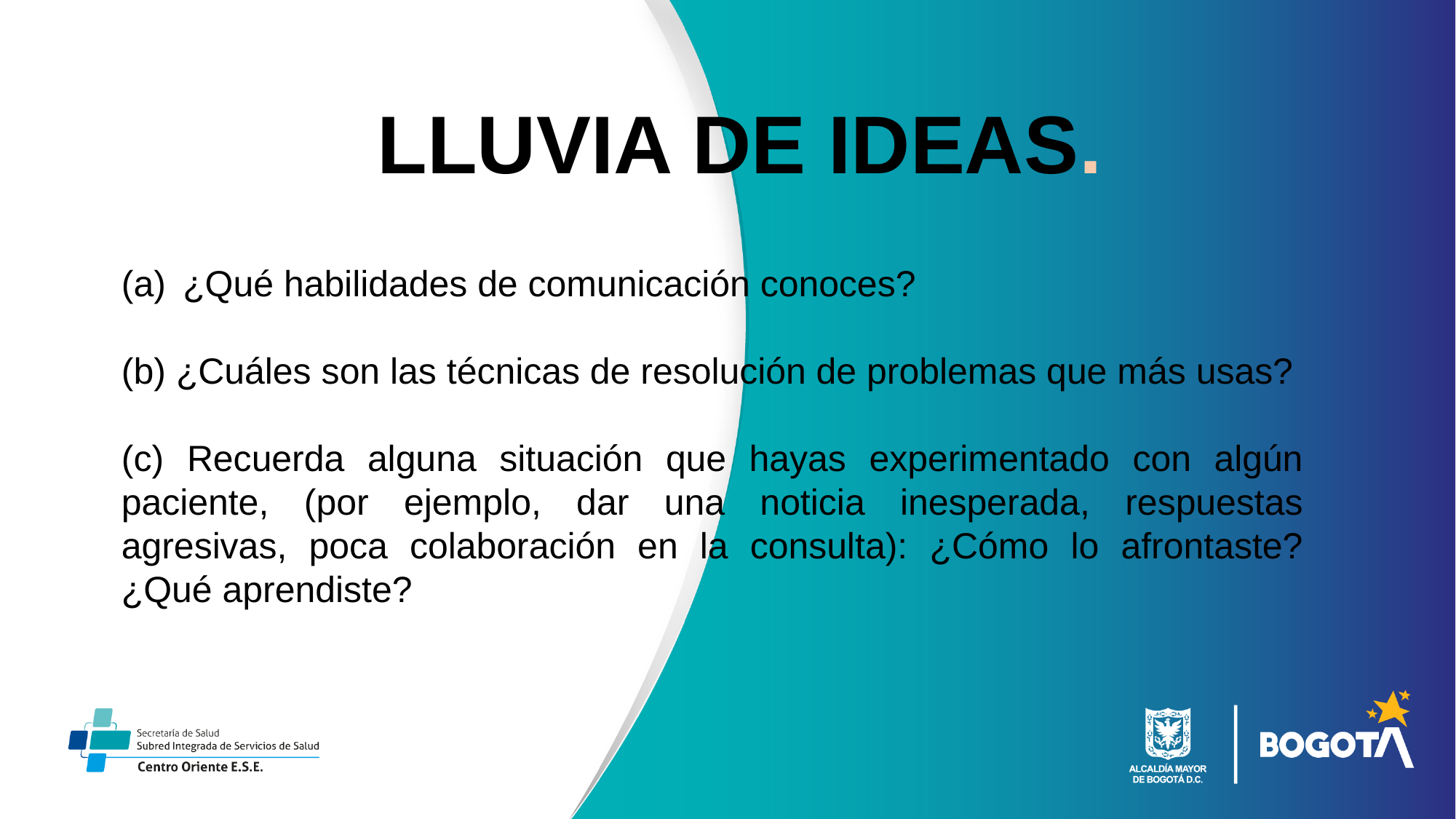

LLUVIA DE IDEAS.
¿Qué habilidades de comunicación conoces?

(b) ¿Cuáles son las técnicas de resolución de problemas que más usas?

(c) Recuerda alguna situación que hayas experimentado con algún paciente, (por ejemplo, dar una noticia inesperada, respuestas agresivas, poca colaboración en la consulta): ¿Cómo lo afrontaste? ¿Qué aprendiste?